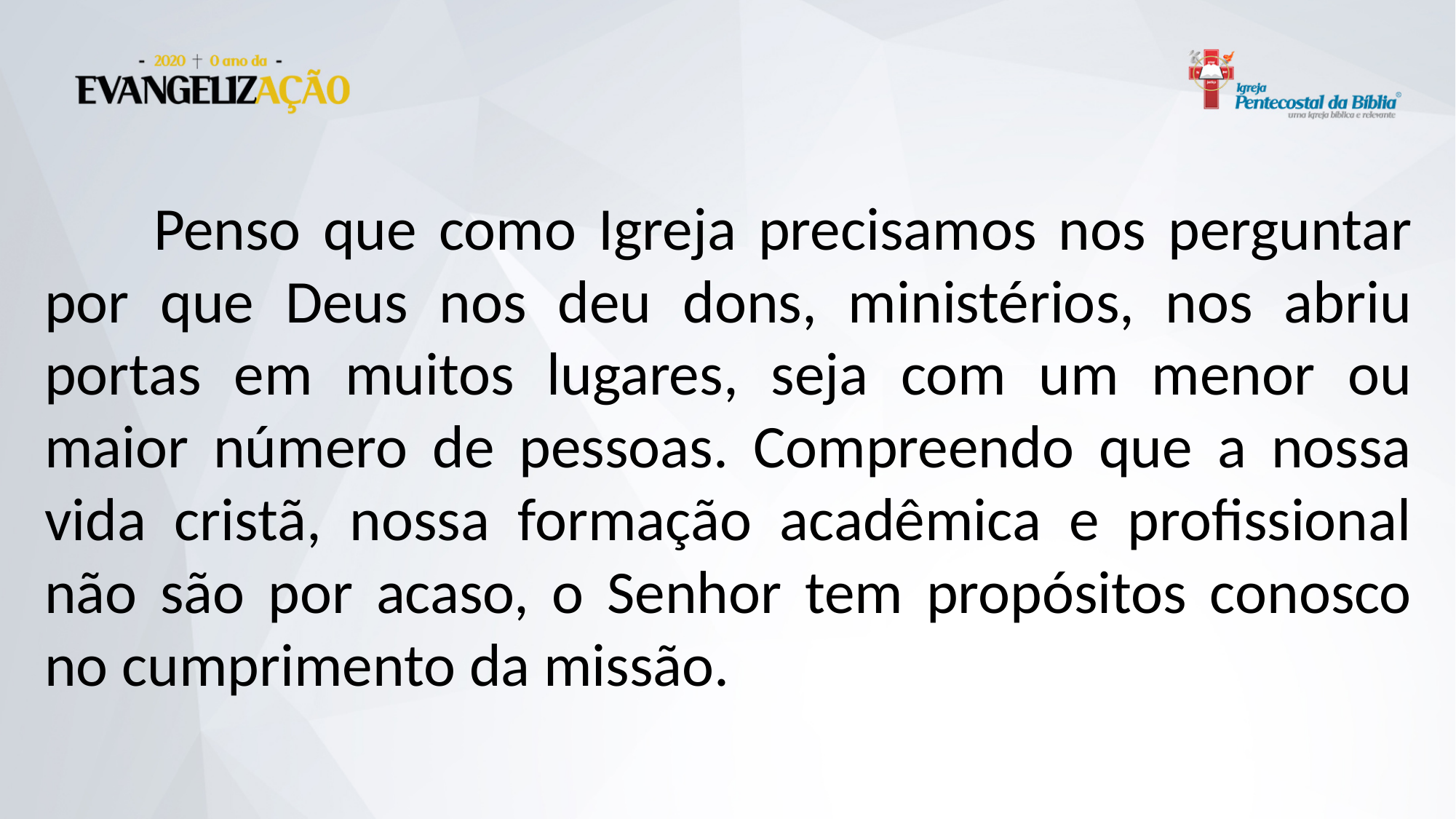

Penso que como Igreja precisamos nos perguntar por que Deus nos deu dons, ministérios, nos abriu portas em muitos lugares, seja com um menor ou maior número de pessoas. Compreendo que a nossa vida cristã, nossa formação acadêmica e profissional não são por acaso, o Senhor tem propósitos conosco no cumprimento da missão.